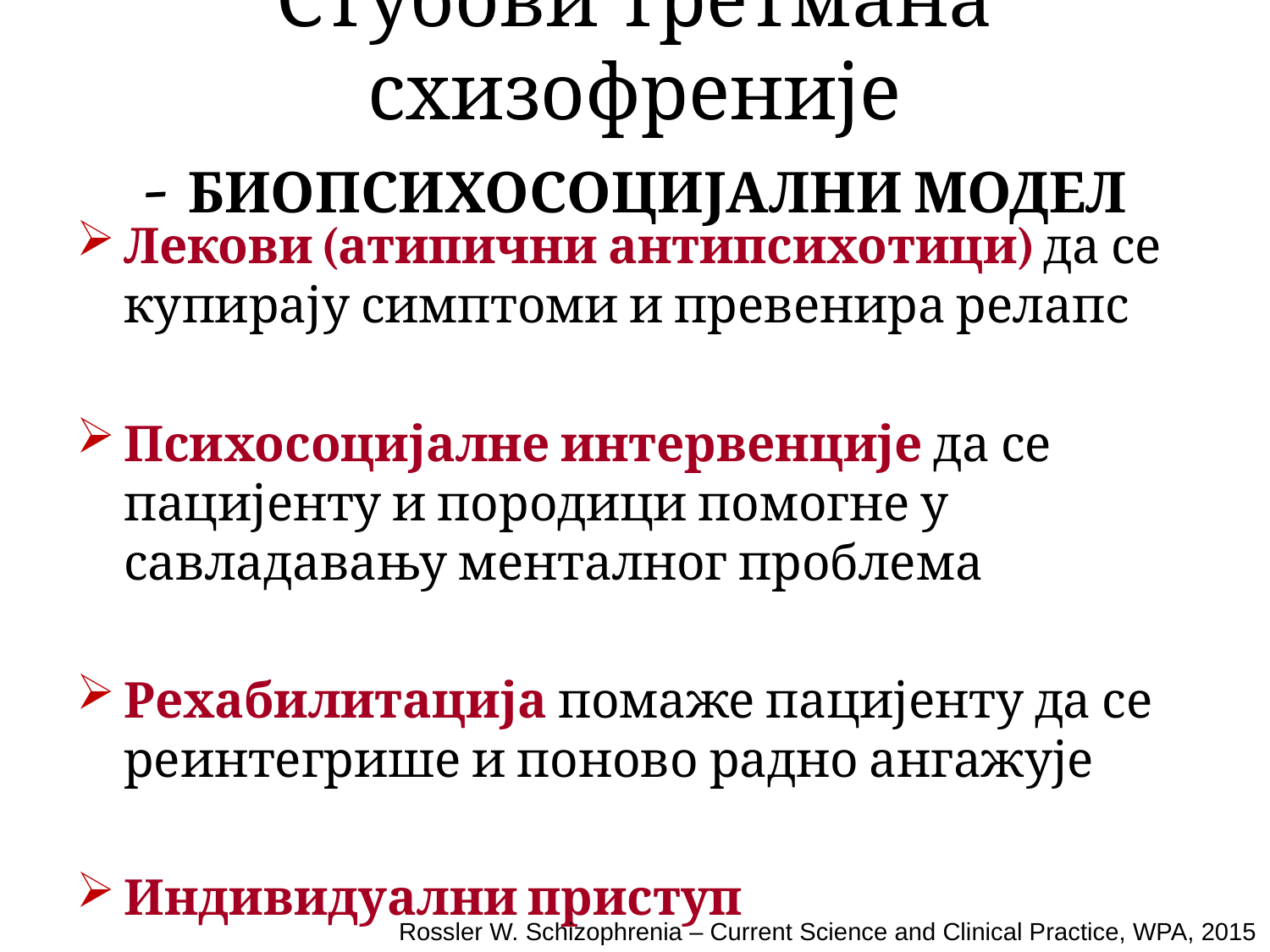

# Стубови третмана схизофреније - БИОПСИХОСОЦИЈАЛНИ МОДЕЛ
Лекови (атипични антипсихотици) да се купирају симптоми и превенира релапс

Психосоцијалне интервенције да се пацијенту и породици помогне у савладавању менталног проблема

Рехабилитација помаже пацијенту да се реинтегрише и поново радно ангажује

Индивидуални приступ

Rossler W. Schizophrenia – Current Science and Clinical Practice, WPA, 2015